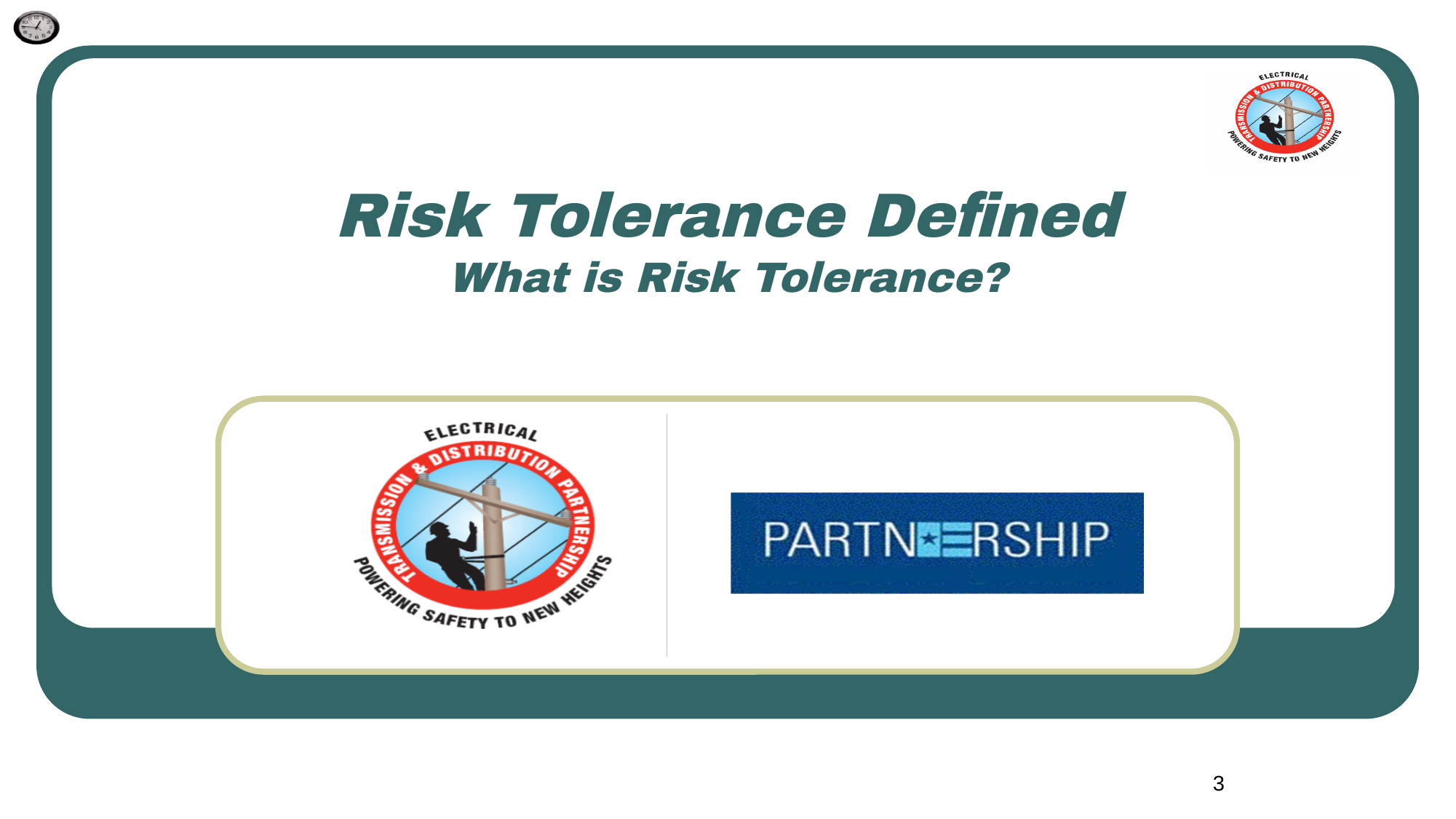

# Risk Tolerance Defined What is Risk Tolerance?
3